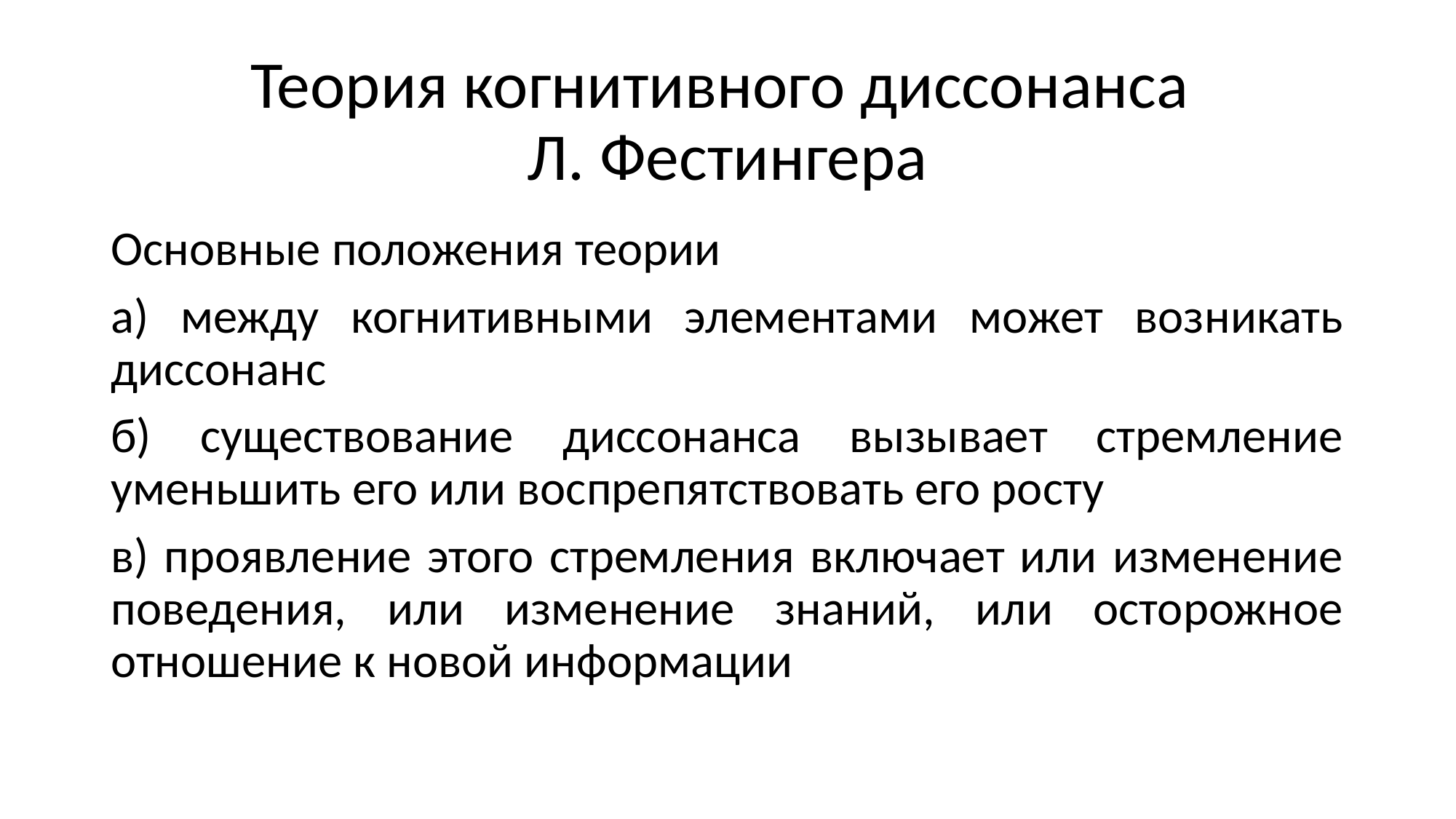

# Теория когнитивного диссонанса Л. Фестингера
Основные положения теории
а) между когнитивными элементами может возникать диссонанс
б) существование диссонанса вызывает стремление уменьшить его или воспрепятствовать его росту
в) проявление этого стремления включает или изменение поведения, или изменение знаний, или осторожное отношение к новой информации